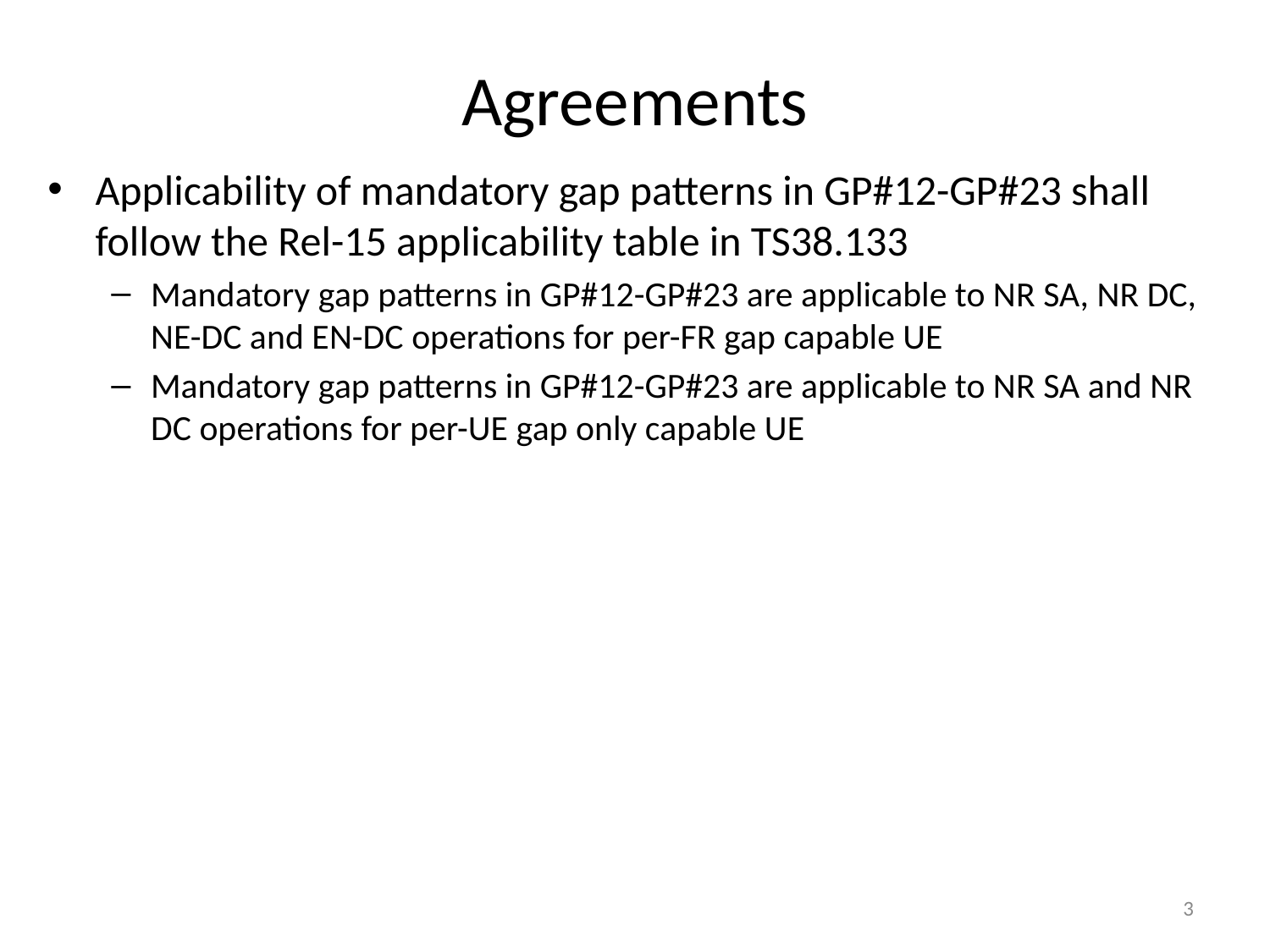

# Agreements
​Applicability of mandatory gap patterns in GP#12-GP#23 shall follow the Rel-15 applicability table in TS38.133
Mandatory gap patterns in GP#12-GP#23 are applicable to NR SA, NR DC, NE-DC and EN-DC operations for per-FR gap capable UE
Mandatory gap patterns in GP#12-GP#23 are applicable to NR SA and NR DC operations for per-UE gap only capable UE

3